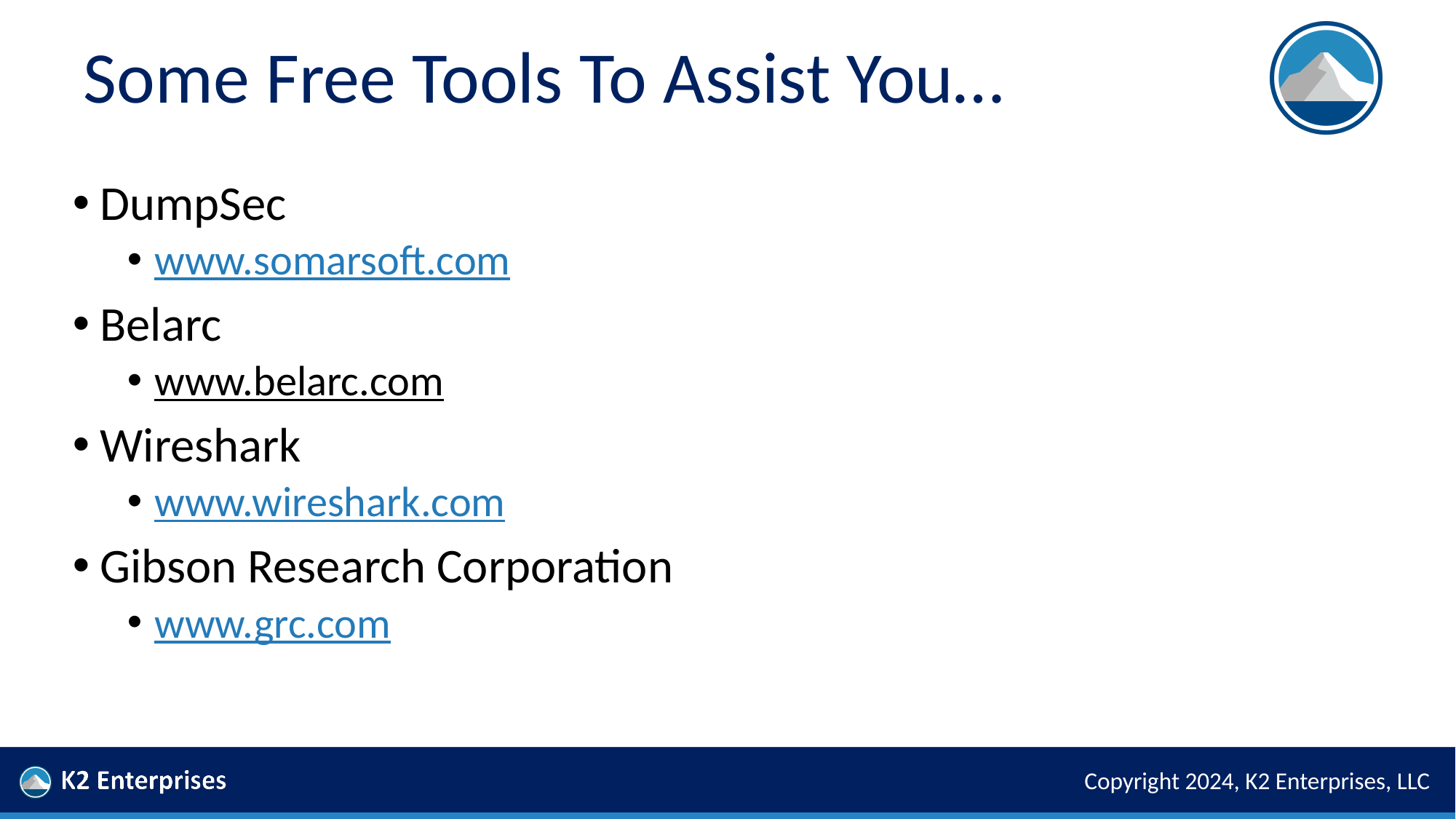

# Some Free Tools To Assist You…
DumpSec
www.somarsoft.com
Belarc
www.belarc.com
Wireshark
www.wireshark.com
Gibson Research Corporation
www.grc.com